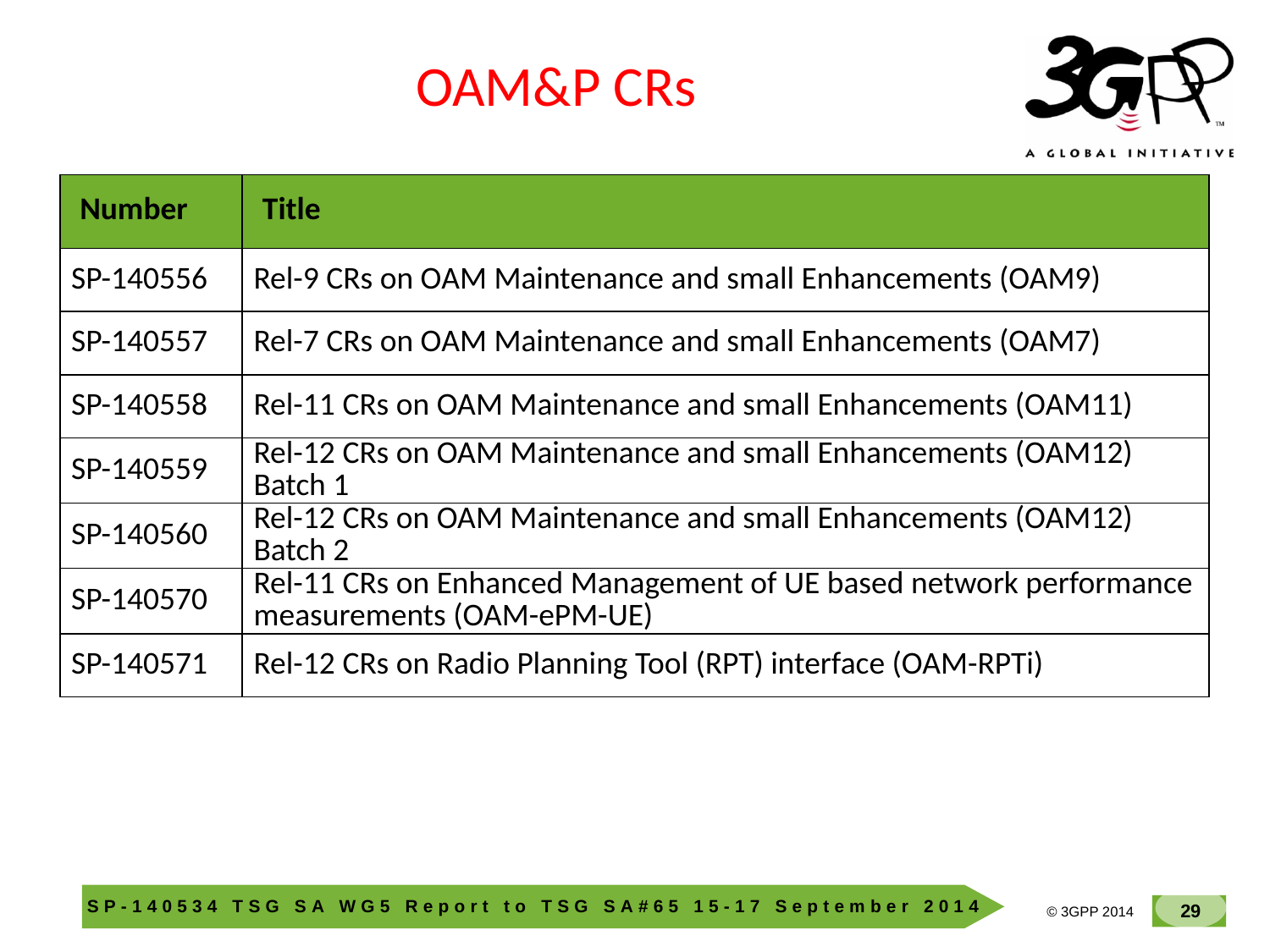

OAM&P CRs
| Number | Title |
| --- | --- |
| SP-140556 | Rel-9 CRs on OAM Maintenance and small Enhancements (OAM9) |
| SP-140557 | Rel-7 CRs on OAM Maintenance and small Enhancements (OAM7) |
| SP-140558 | Rel-11 CRs on OAM Maintenance and small Enhancements (OAM11) |
| SP-140559 | Rel-12 CRs on OAM Maintenance and small Enhancements (OAM12) Batch 1 |
| SP-140560 | Rel-12 CRs on OAM Maintenance and small Enhancements (OAM12) Batch 2 |
| SP-140570 | Rel-11 CRs on Enhanced Management of UE based network performance measurements (OAM-ePM-UE) |
| SP-140571 | Rel-12 CRs on Radio Planning Tool (RPT) interface (OAM-RPTi) |